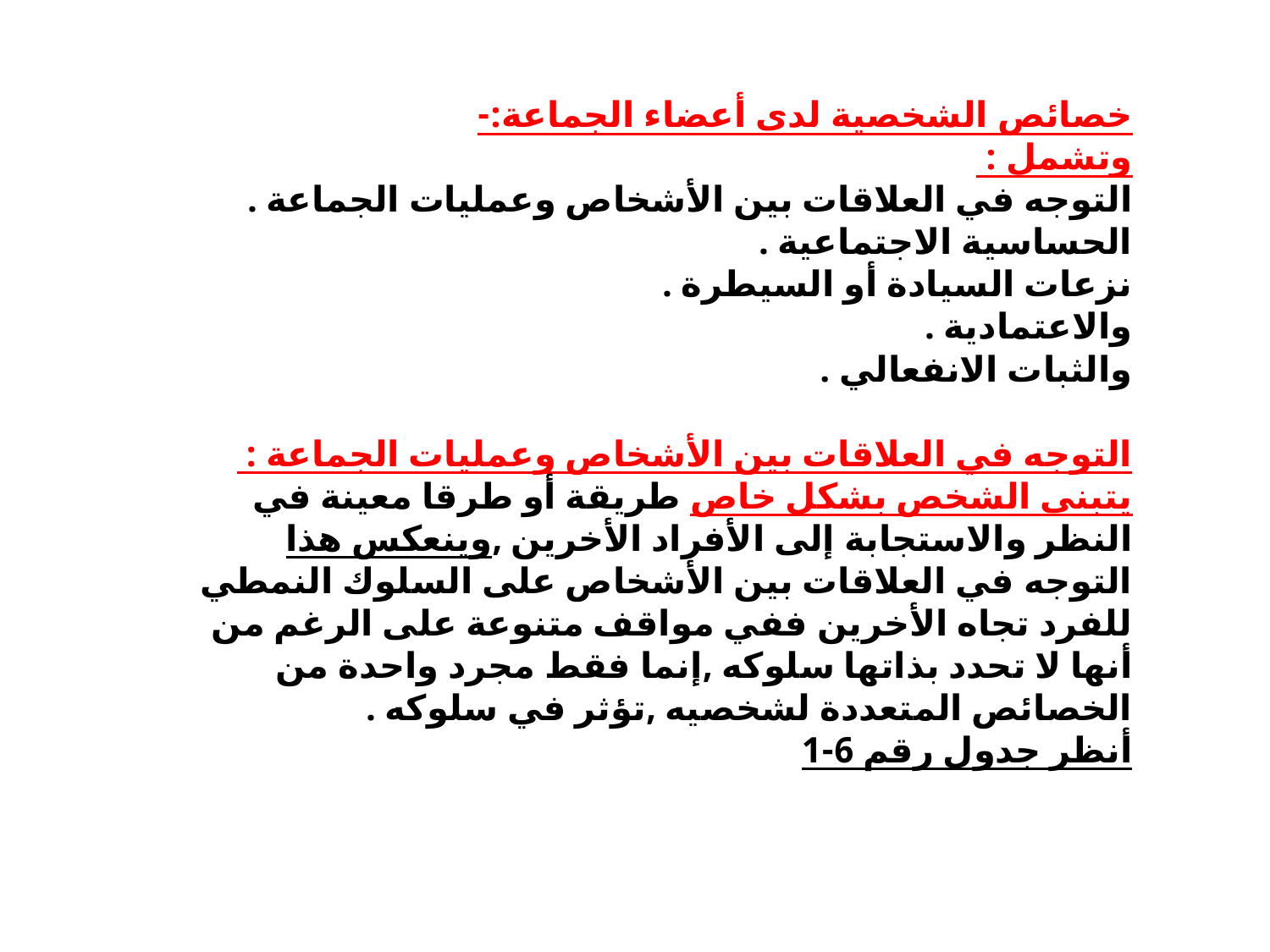

خصائص الشخصية لدى أعضاء الجماعة:-
وتشمل :
التوجه في العلاقات بين الأشخاص وعمليات الجماعة .
الحساسية الاجتماعية .
نزعات السيادة أو السيطرة .
والاعتمادية .
والثبات الانفعالي .

التوجه في العلاقات بين الأشخاص وعمليات الجماعة :
يتبنى الشخص بشكل خاص طريقة أو طرقا معينة في النظر والاستجابة إلى الأفراد الأخرين ,وينعكس هذا التوجه في العلاقات بين الأشخاص على السلوك النمطي للفرد تجاه الأخرين ففي مواقف متنوعة على الرغم من أنها لا تحدد بذاتها سلوكه ,إنما فقط مجرد واحدة من الخصائص المتعددة لشخصيه ,تؤثر في سلوكه .
أنظر جدول رقم 6-1